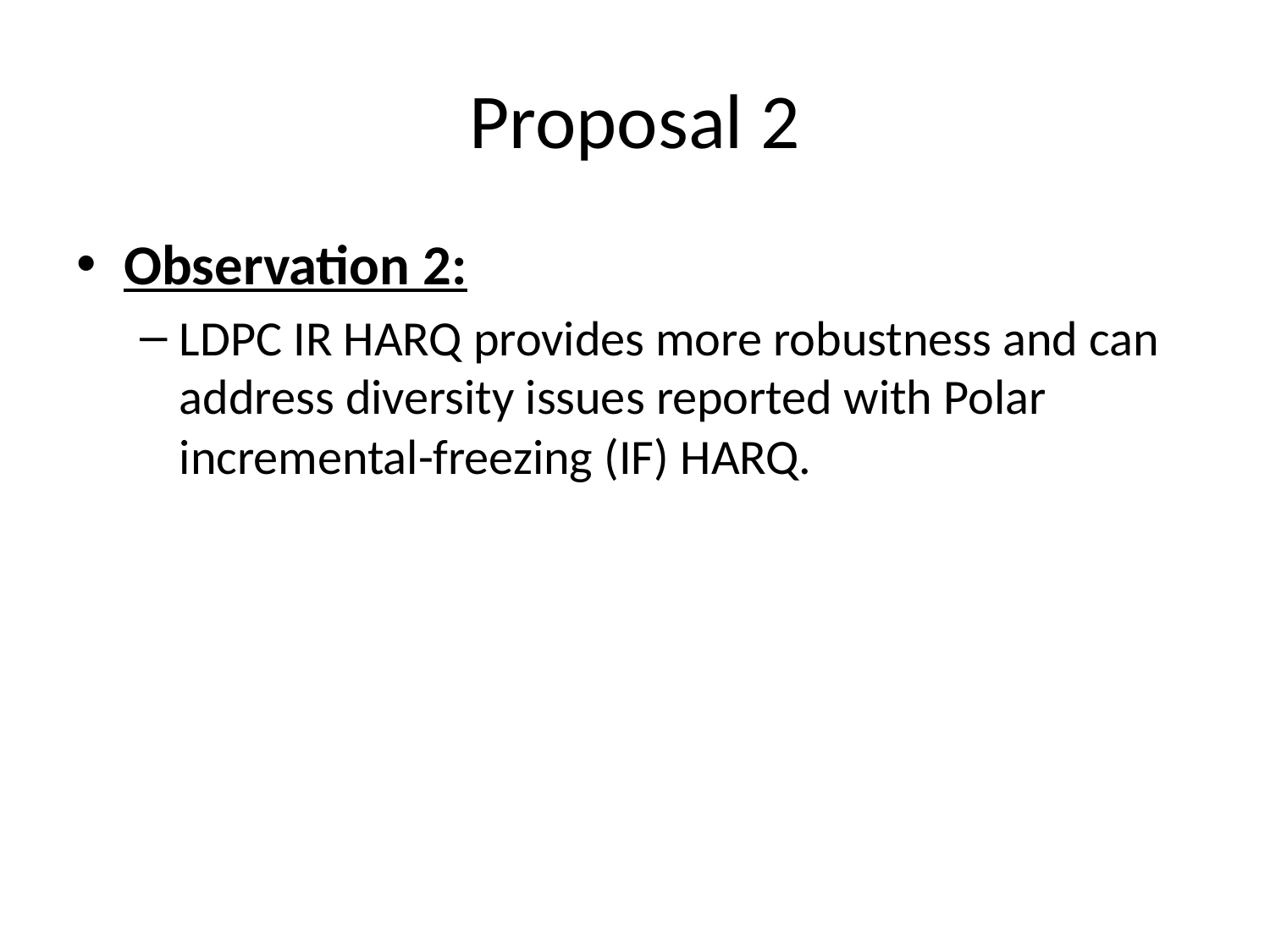

# Proposal 2
Observation 2:
LDPC IR HARQ provides more robustness and can address diversity issues reported with Polar incremental-freezing (IF) HARQ.